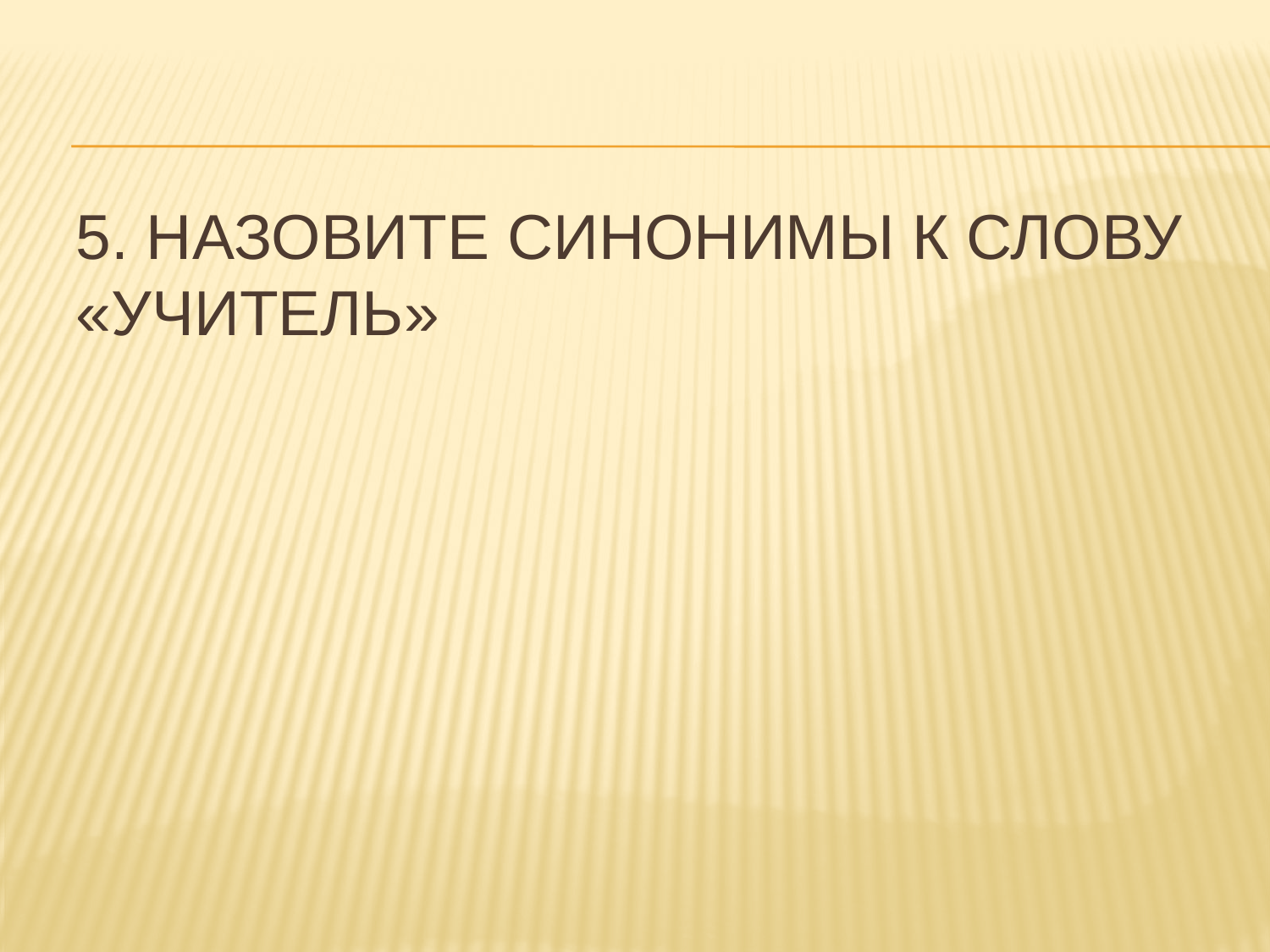

# 5. Назовите синонимы к слову «учитель»